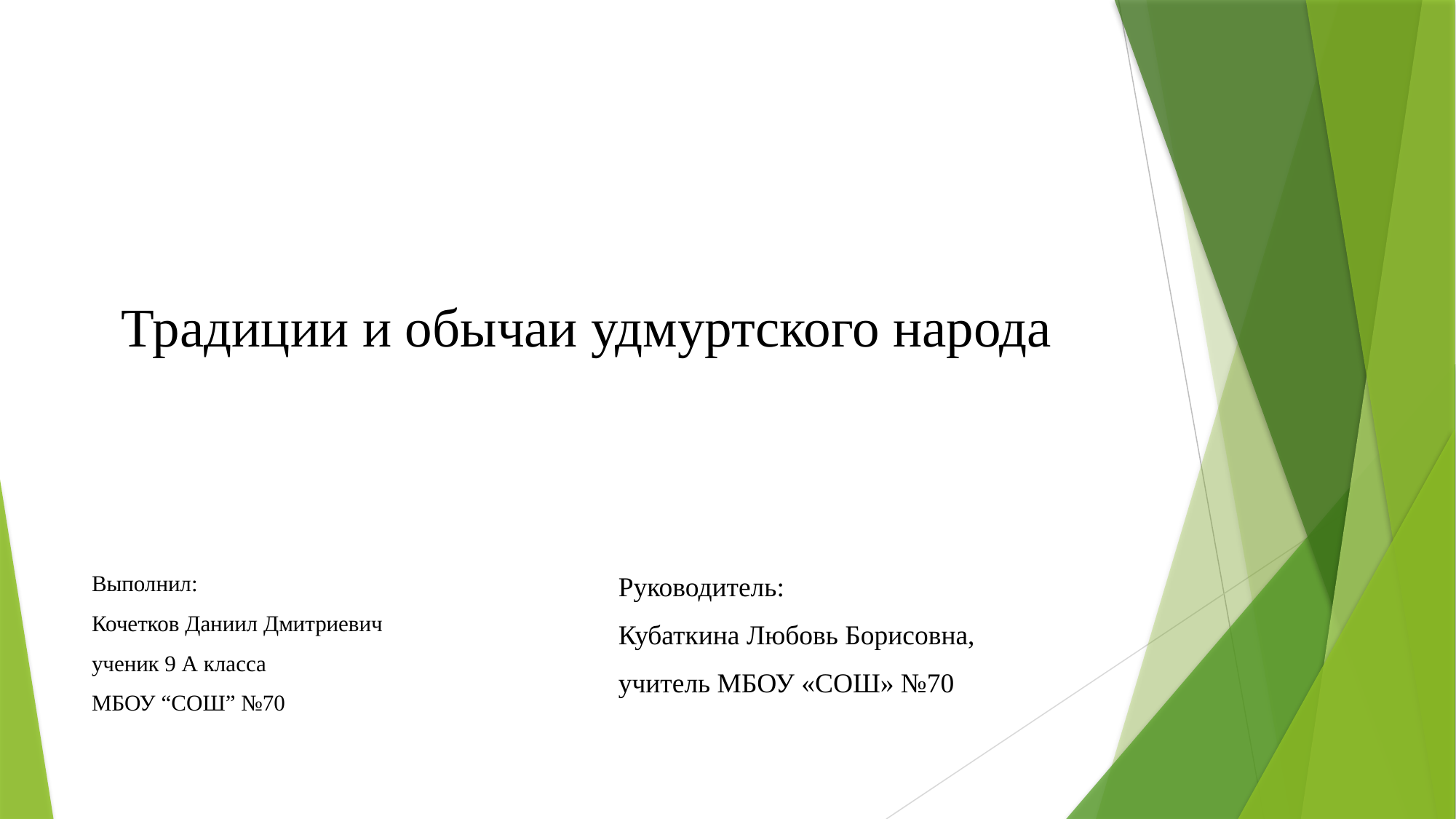

# Традиции и обычаи удмуртского народа
Выполнил:
Кочетков Даниил Дмитриевич
ученик 9 А класса
МБОУ “СОШ” №70
Руководитель:
Кубаткина Любовь Борисовна,
учитель МБОУ «СОШ» №70